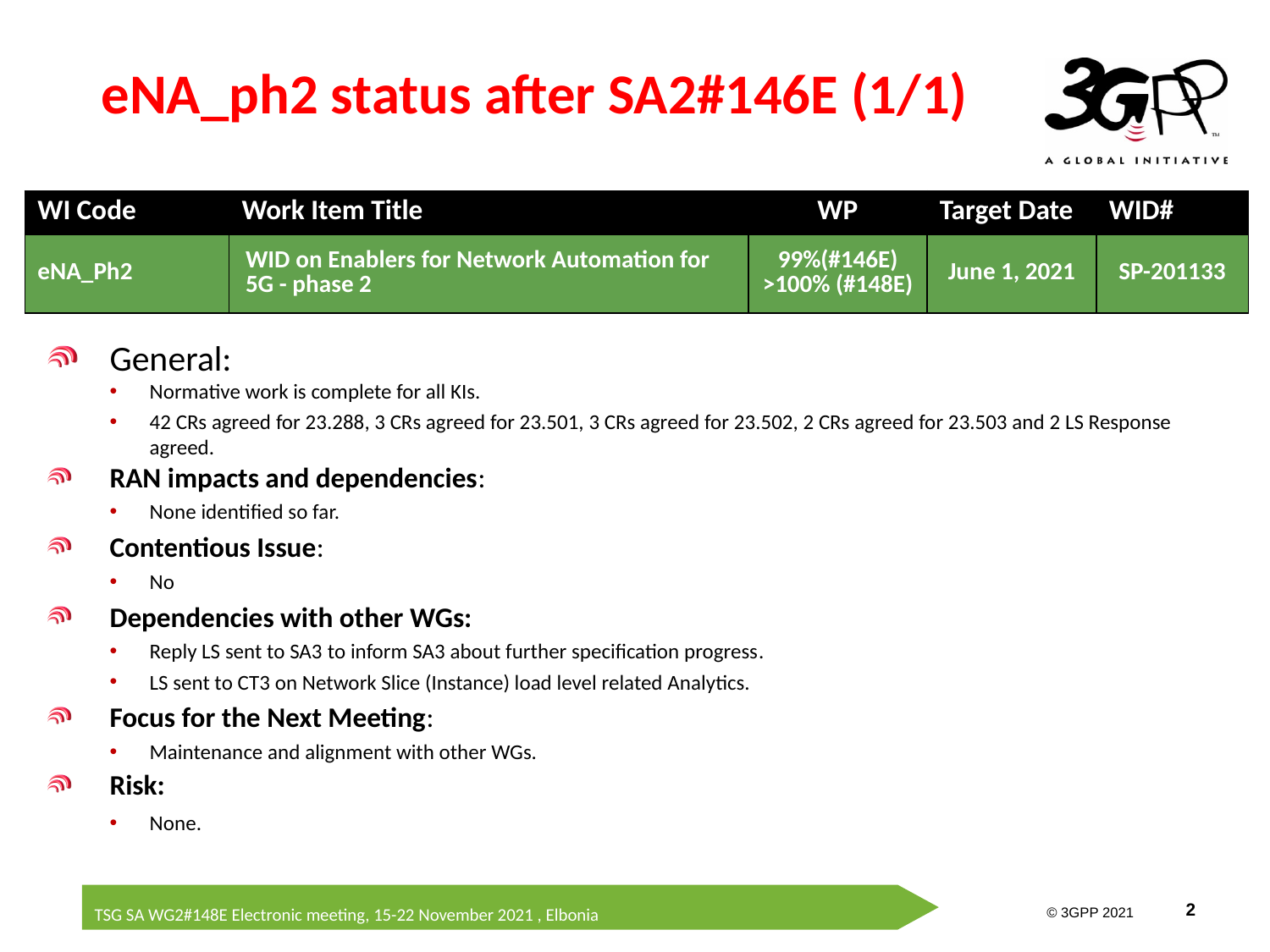

# eNA_ph2 status after SA2#146E (1/1)
| WI Code | Work Item Title | WP | Target Date | WID# |
| --- | --- | --- | --- | --- |
| eNA\_Ph2 | WID on Enablers for Network Automation for 5G - phase 2 | 99%(#146E) >100% (#148E) | June 1, 2021 | SP-201133 |
General:
Normative work is complete for all KIs.
42 CRs agreed for 23.288, 3 CRs agreed for 23.501, 3 CRs agreed for 23.502, 2 CRs agreed for 23.503 and 2 LS Response  agreed.
RAN impacts and dependencies:
None identified so far.
Contentious Issue:
No
Dependencies with other WGs:
Reply LS sent to SA3 to inform SA3 about further specification progress.
LS sent to CT3 on Network Slice (Instance) load level related Analytics.
Focus for the Next Meeting:
Maintenance and alignment with other WGs.
Risk:
None.